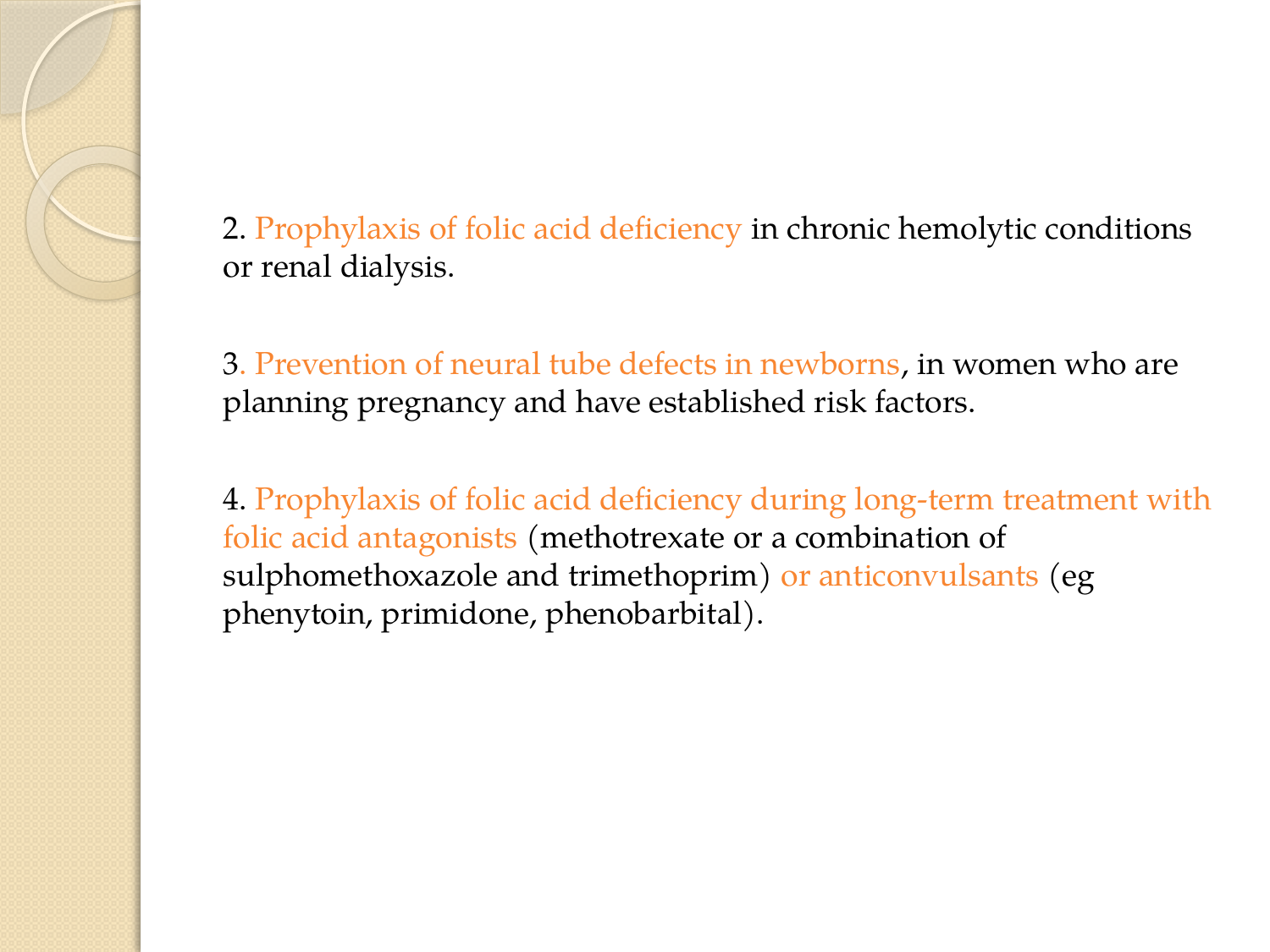

#
2. Prophylaxis of folic acid deficiency in chronic hemolytic conditions or renal dialysis.

3. Prevention of neural tube defects in newborns, in women who are planning pregnancy and have established risk factors.

4. Prophylaxis of folic acid deficiency during long-term treatment with folic acid antagonists (methotrexate or a combination of sulphomethoxazole and trimethoprim) or anticonvulsants (eg phenytoin, primidone, phenobarbital).